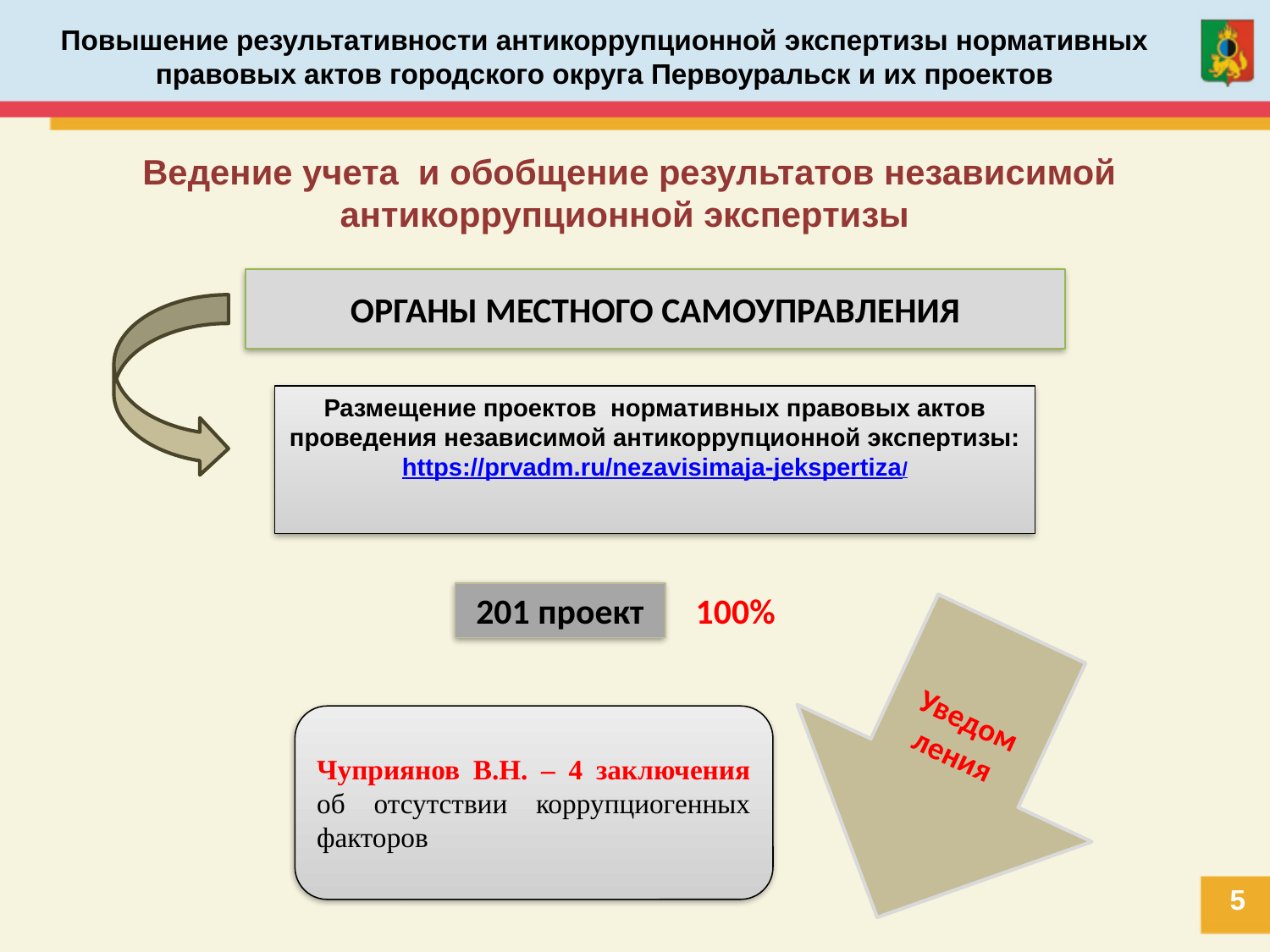

Повышение результативности антикоррупционной экспертизы нормативных правовых актов городского округа Первоуральск и их проектов

Ведение учета  и обобщение результатов независимой антикоррупционной экспертизы

ОРГАНЫ МЕСТНОГО САМОУПРАВЛЕНИЯ

Размещение проектов  нормативных правовых актов проведения независимой антикоррупционной экспертизы:
https://prvadm.ru/nezavisimaja-jekspertiza/

201 проект
100%
Уведом
ления
Чуприянов В.Н. – 4 заключения об отсутствии коррупциогенных факторов
5